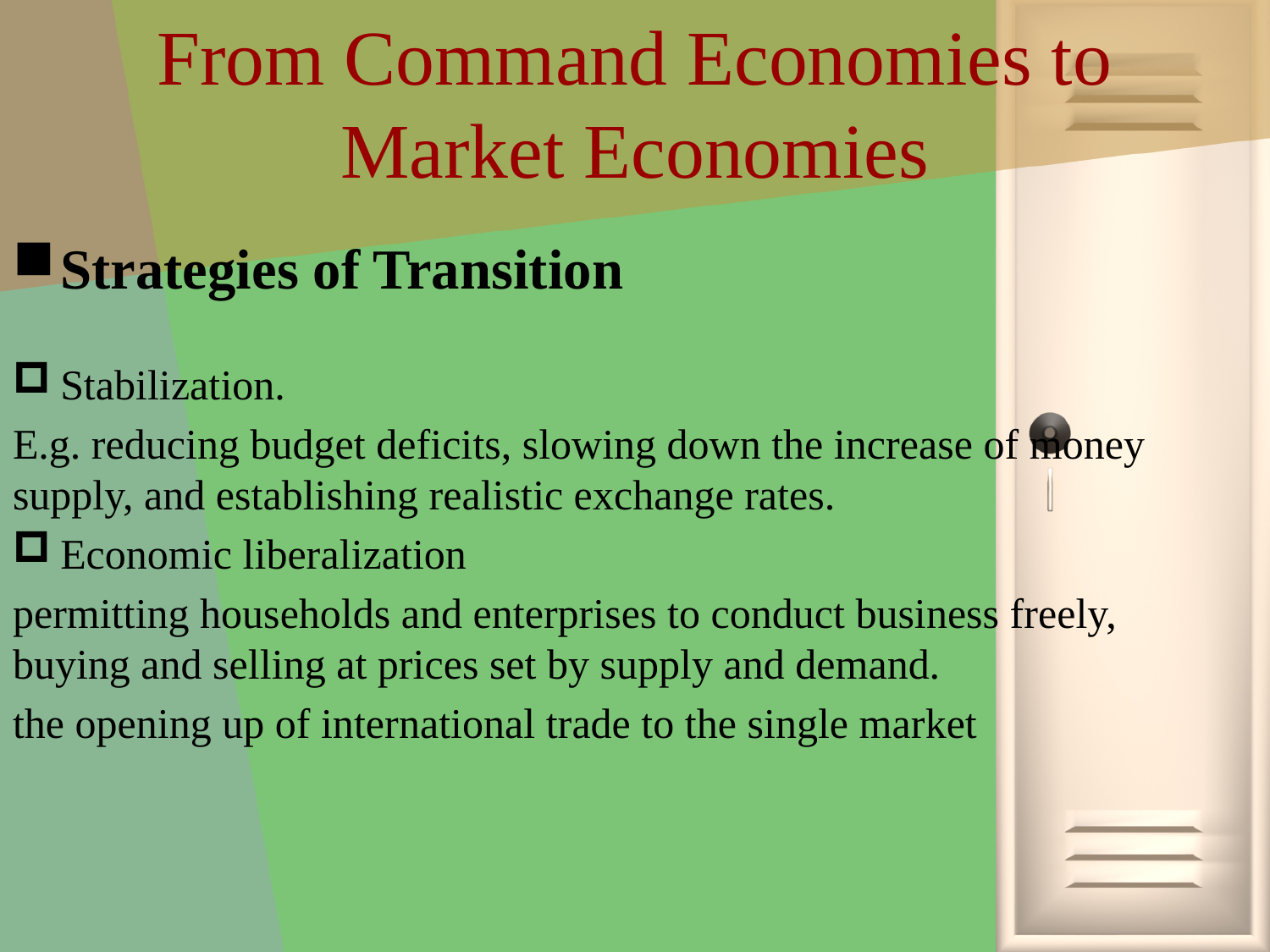

# From Command Economies to Market Economies
Strategies of Transition

Stabilization.
E.g. reducing budget deficits, slowing down the increase of money supply, and establishing realistic exchange rates.
Economic liberalization
permitting households and enterprises to conduct business freely, buying and selling at prices set by supply and demand.
the opening up of international trade to the single market